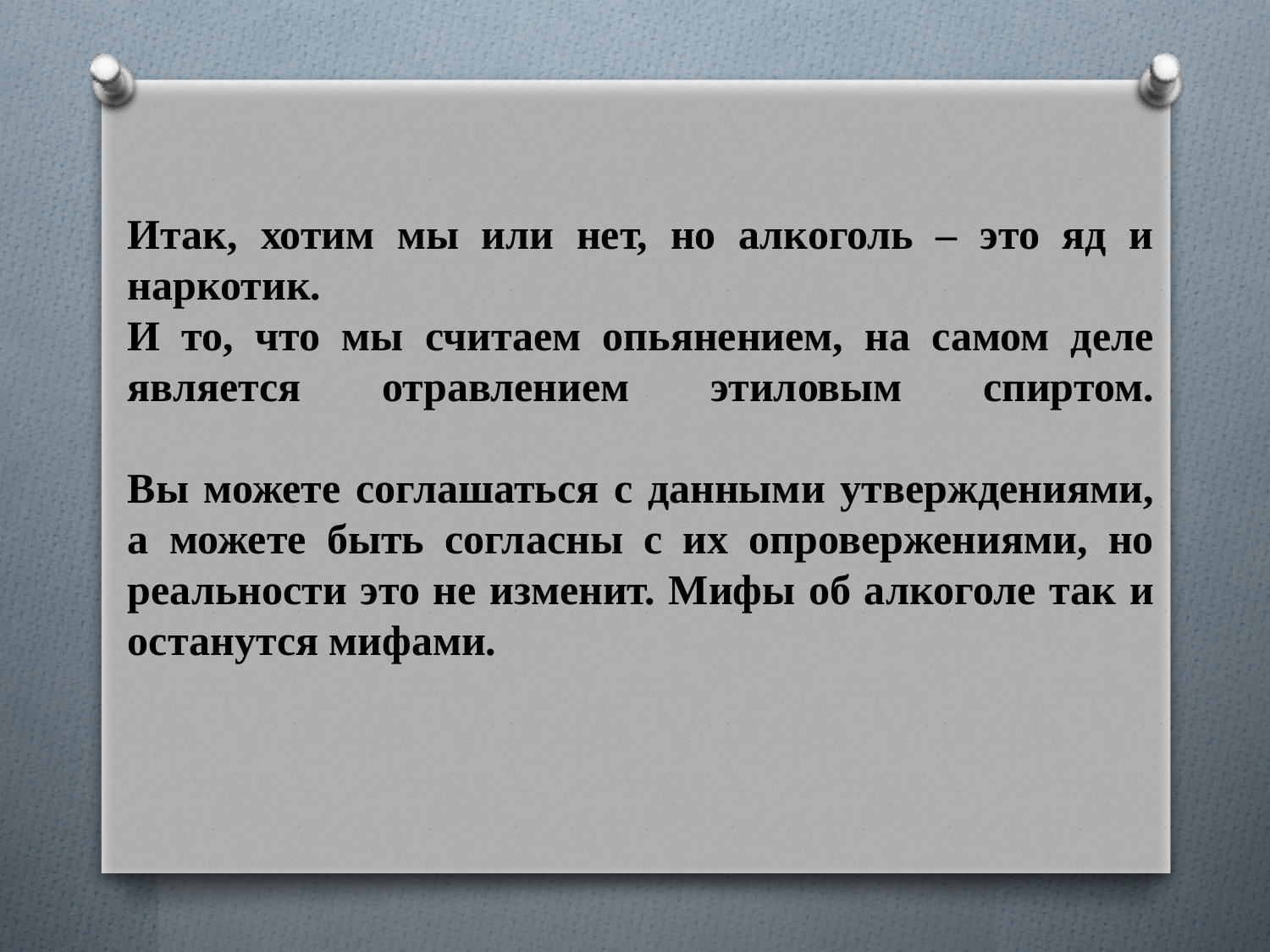

Итак, хотим мы или нет, но алкоголь – это яд и наркотик.
И то, что мы считаем опьянением, на самом деле является отравлением этиловым спиртом.
Вы можете соглашаться с данными утверждениями, а можете быть согласны с их опровержениями, но реальности это не изменит. Мифы об алкоголе так и останутся мифами.